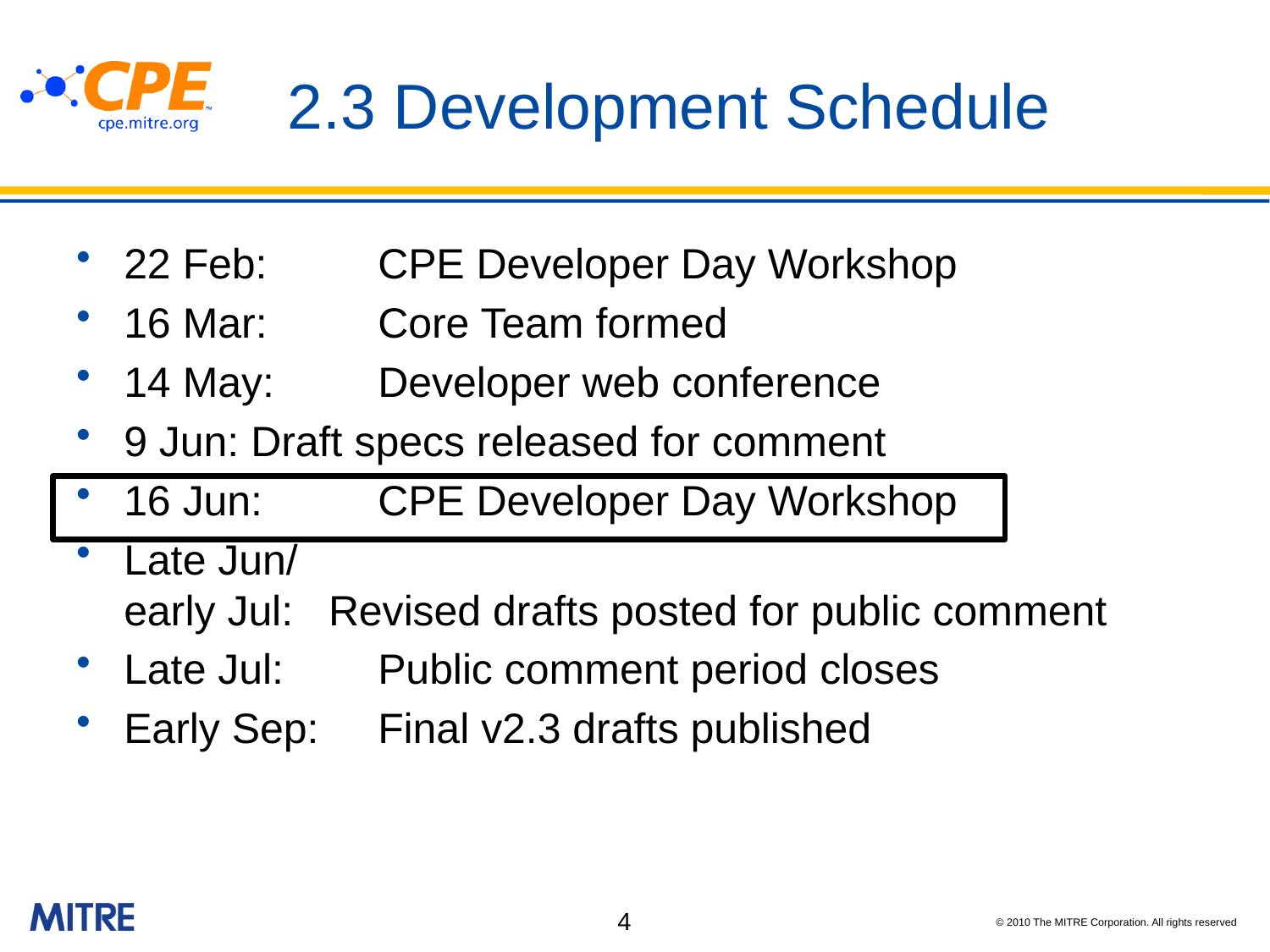

# 2.3 Development Schedule
22 Feb:	CPE Developer Day Workshop
16 Mar:	Core Team formed
14 May:	Developer web conference
9 Jun:	Draft specs released for comment
16 Jun:	CPE Developer Day Workshop
Late Jun/
early Jul:   Revised drafts posted for public comment
Late Jul:	Public comment period closes
Early Sep:	Final v2.3 drafts published

4